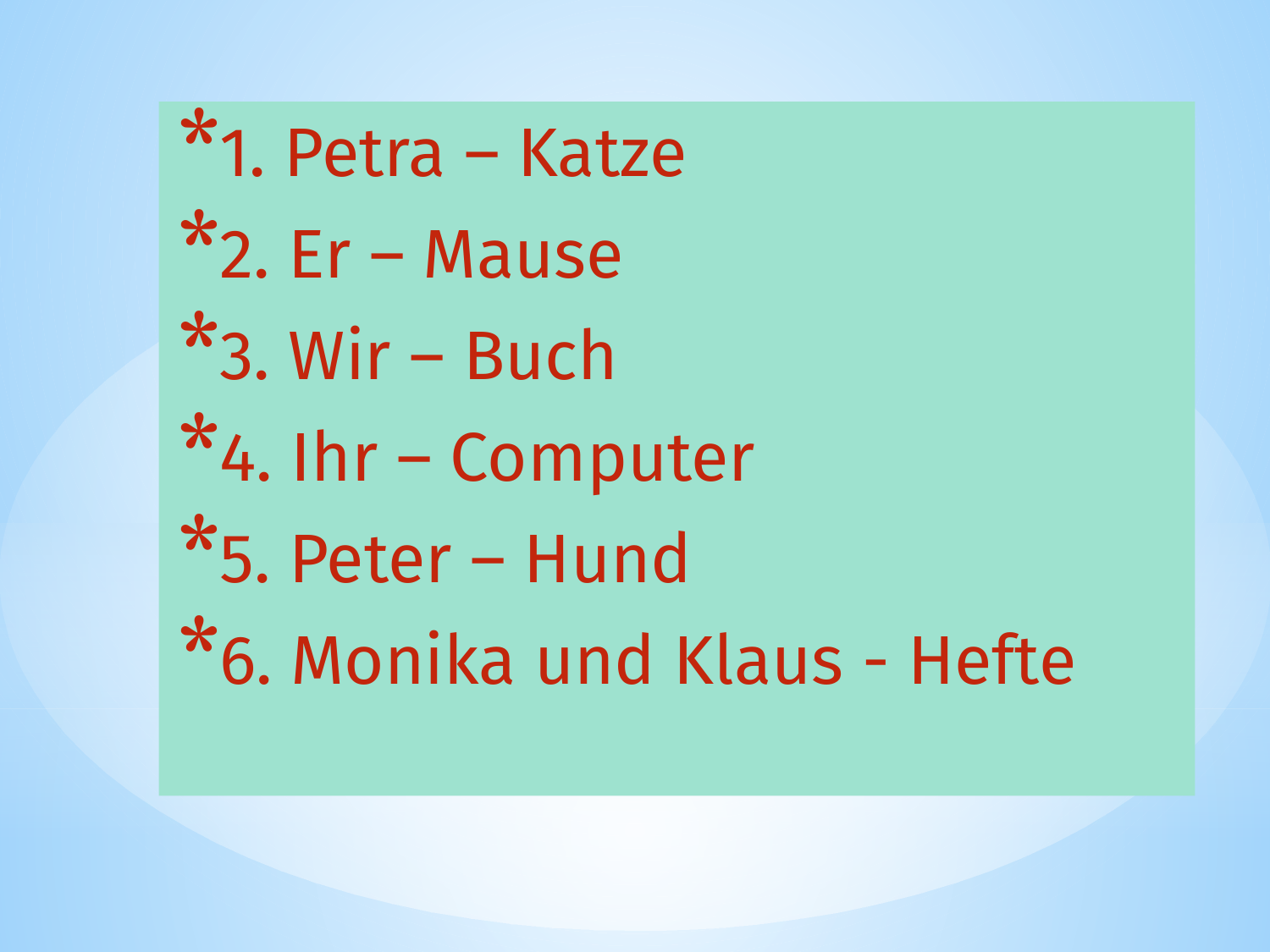

1. Petra – Katze
2. Er – Mause
3. Wir – Buch
4. Ihr – Computer
5. Peter – Hund
6. Monika und Klaus - Hefte

#